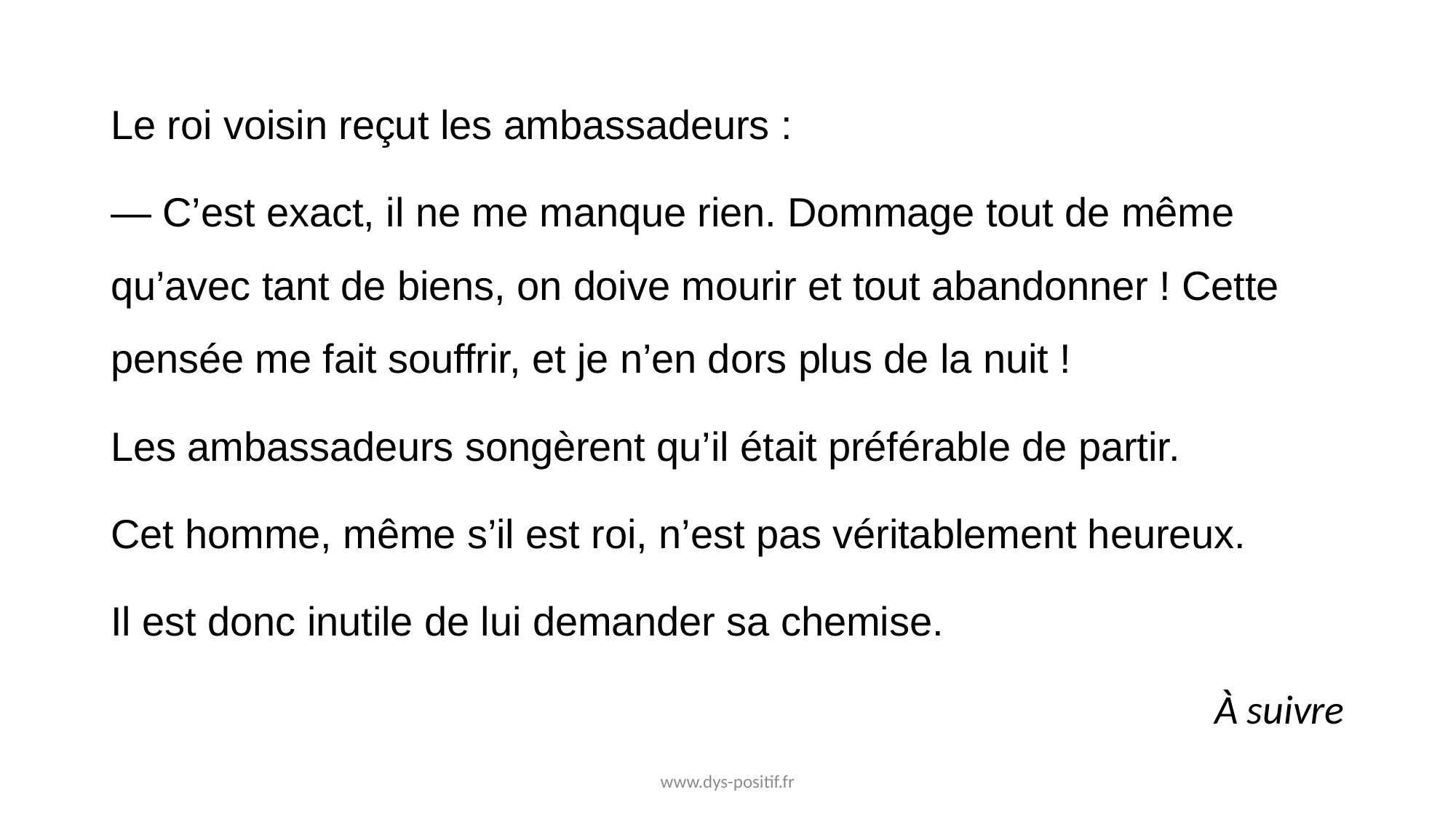

Le roi voisin reçut les ambassadeurs :
— C’est exact, il ne me manque rien. Dommage tout de même qu’avec tant de biens, on doive mourir et tout abandonner ! Cette pensée me fait souffrir, et je n’en dors plus de la nuit !
Les ambassadeurs songèrent qu’il était préférable de partir.
Cet homme, même s’il est roi, n’est pas véritablement heureux.
Il est donc inutile de lui demander sa chemise.
À suivre
www.dys-positif.fr